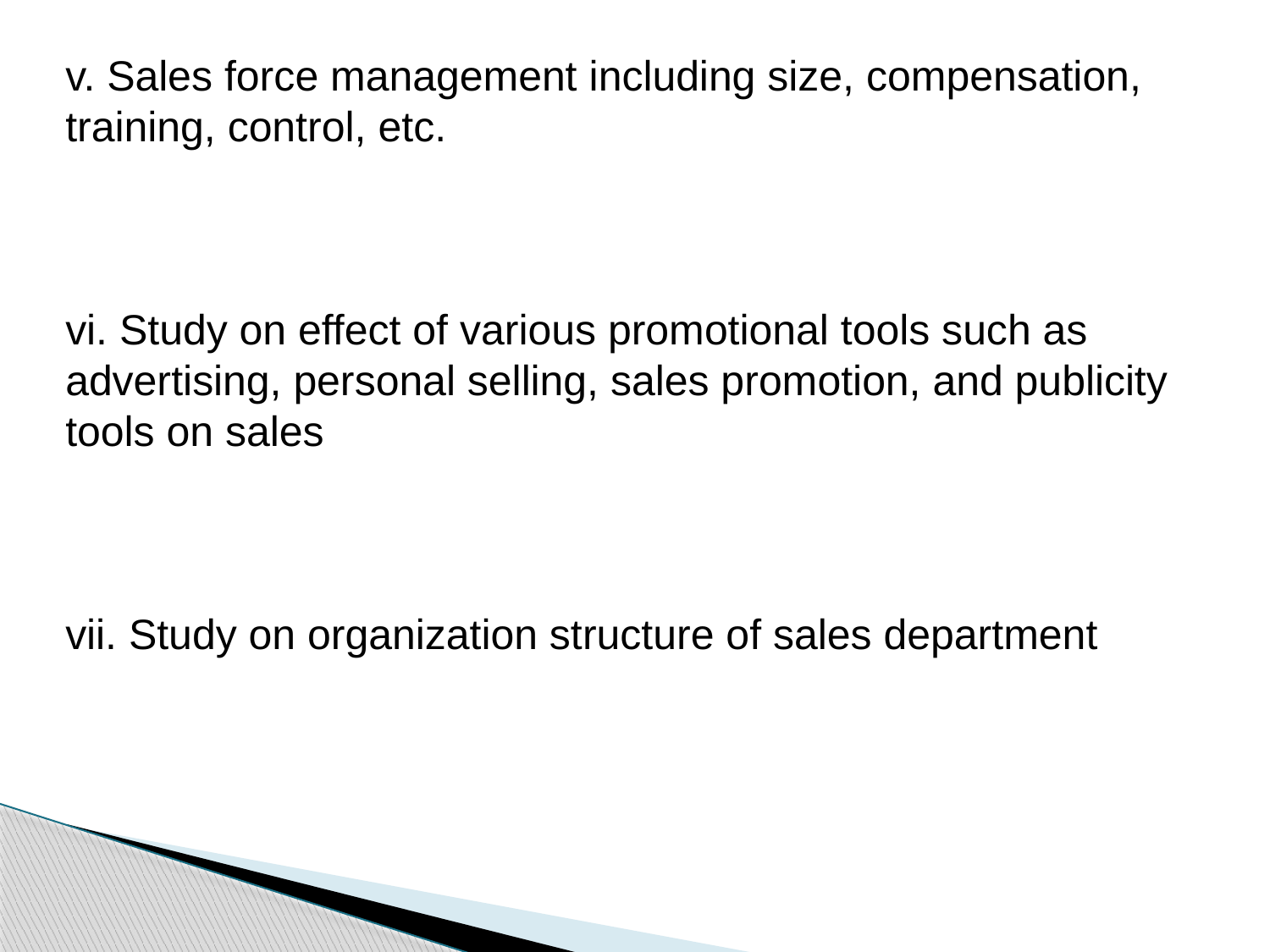

v. Sales force management including size, compensation, training, control, etc.

vi. Study on effect of various promotional tools such as advertising, personal selling, sales promotion, and publicity tools on sales

vii. Study on organization structure of sales department